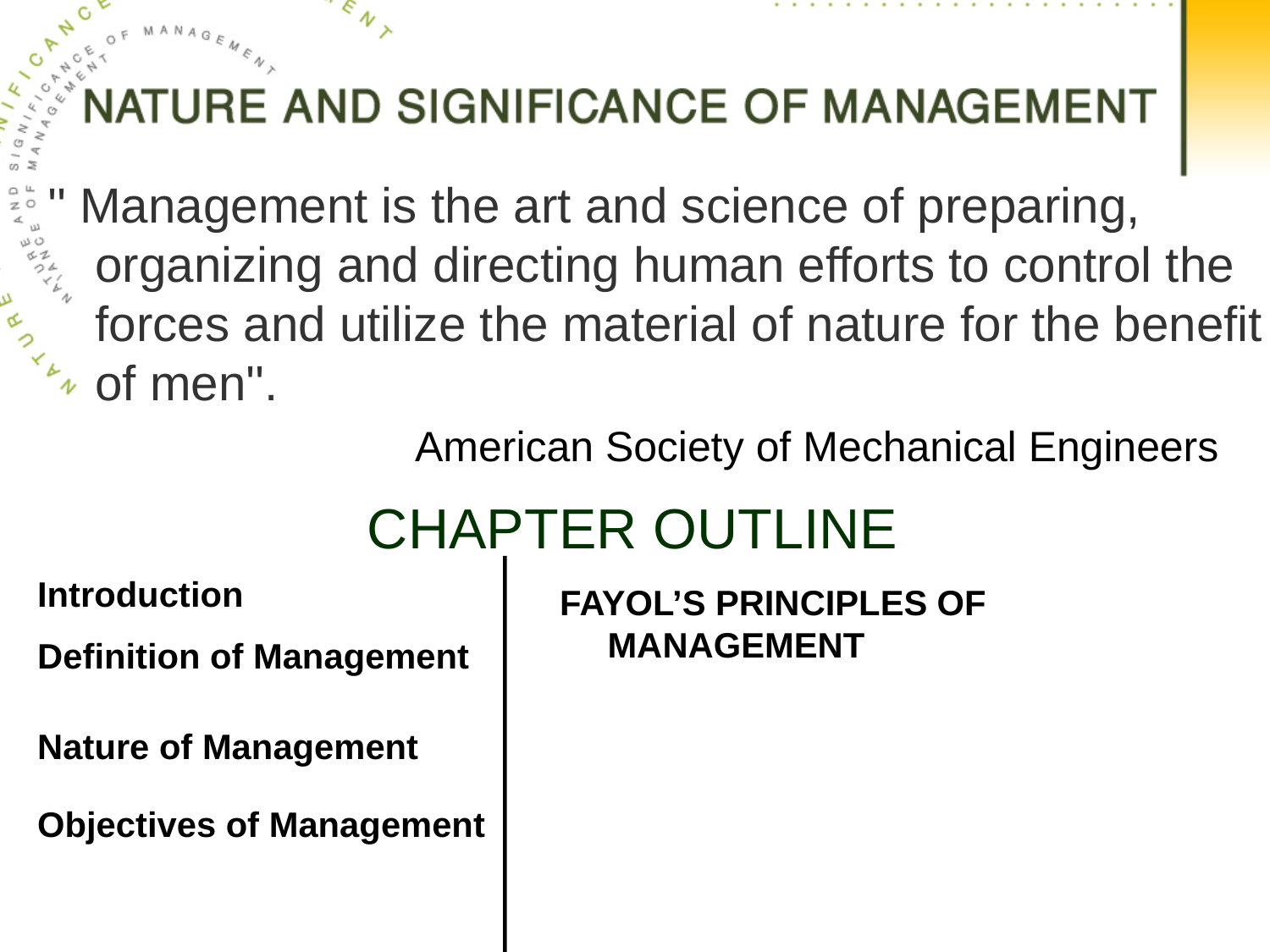

'' Management is the art and science of preparing, organizing and directing human efforts to control the forces and utilize the material of nature for the benefit of men''.
                               American Society of Mechanical Engineers
CHAPTER OUTLINE

Introduction
FAYOL’S PRINCIPLES OF MANAGEMENT
Definition of Management

Nature of Management

Objectives of Management